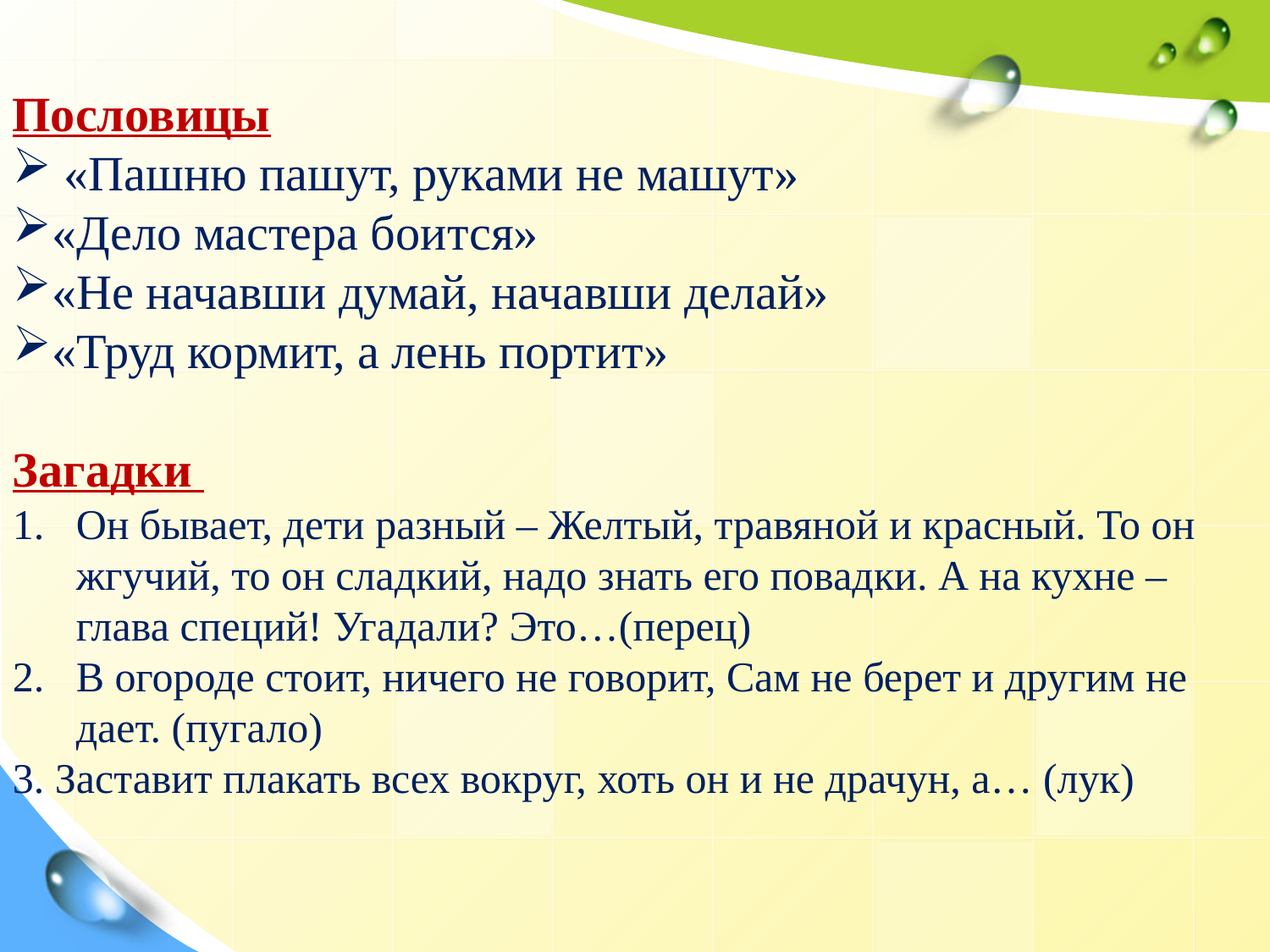

Пословицы
 «Пашню пашут, руками не машут»
«Дело мастера боится»
«Не начавши думай, начавши делай»
«Труд кормит, а лень портит»

Загадки
Он бывает, дети разный – Желтый, травяной и красный. То он жгучий, то он сладкий, надо знать его повадки. А на кухне – глава специй! Угадали? Это…(перец)
В огороде стоит, ничего не говорит, Сам не берет и другим не дает. (пугало)
3. Заставит плакать всех вокруг, хоть он и не драчун, а… (лук)